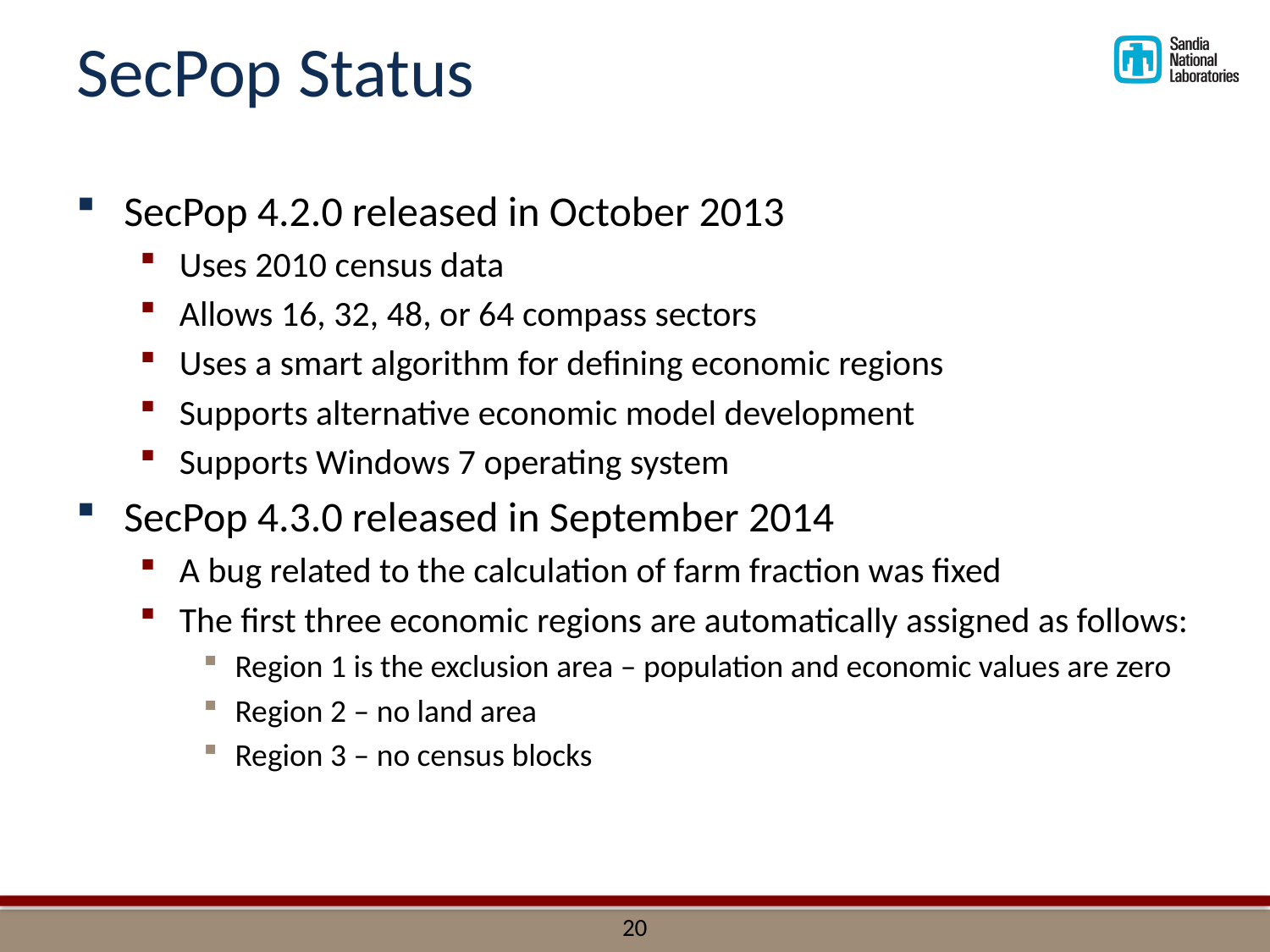

# SecPop Status
SecPop 4.2.0 released in October 2013
Uses 2010 census data
Allows 16, 32, 48, or 64 compass sectors
Uses a smart algorithm for defining economic regions
Supports alternative economic model development
Supports Windows 7 operating system
SecPop 4.3.0 released in September 2014
A bug related to the calculation of farm fraction was fixed
The first three economic regions are automatically assigned as follows:
Region 1 is the exclusion area – population and economic values are zero
Region 2 – no land area
Region 3 – no census blocks
20